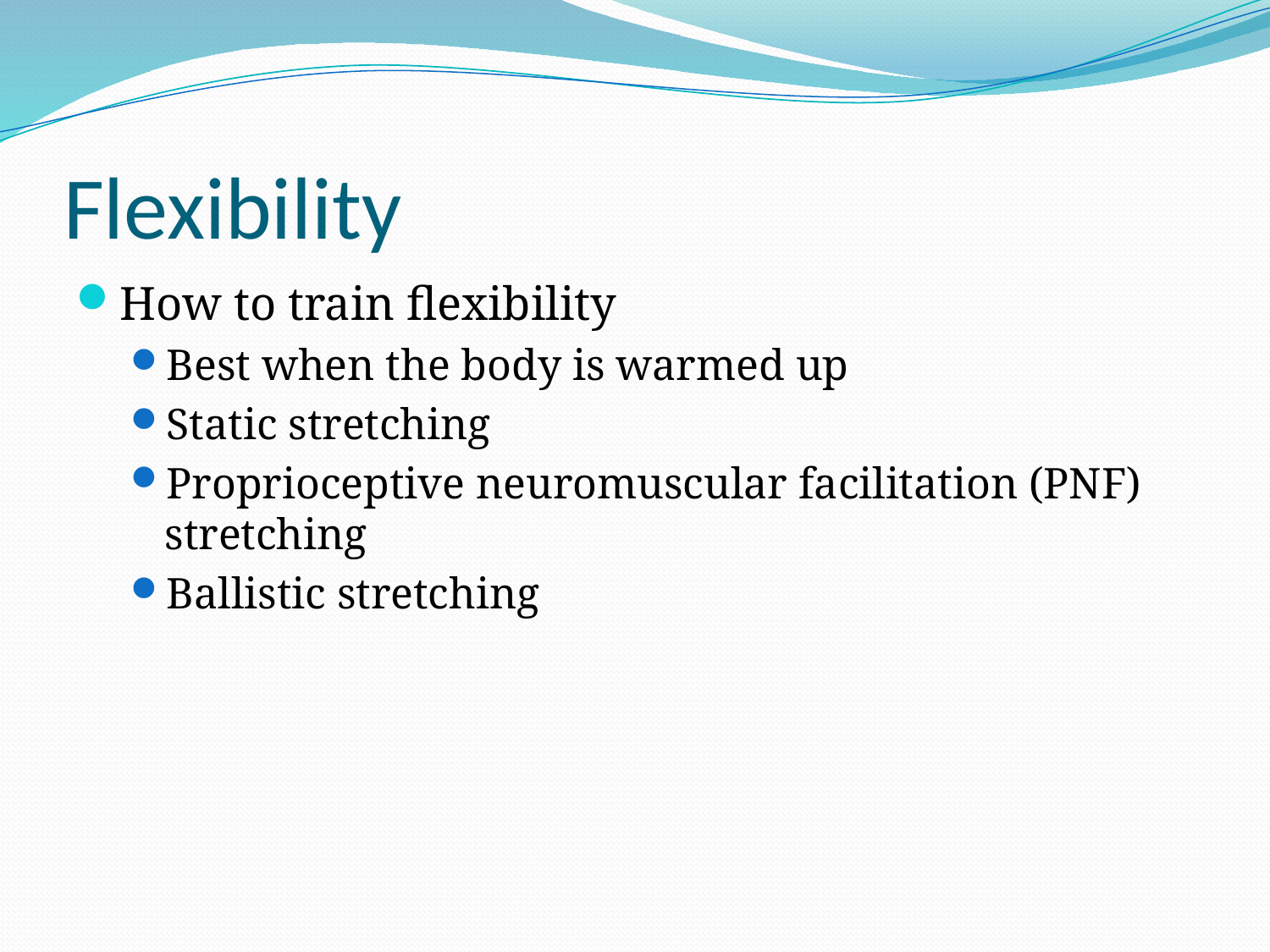

# Flexibility
How to train flexibility
Best when the body is warmed up
Static stretching
Proprioceptive neuromuscular facilitation (PNF) stretching
Ballistic stretching